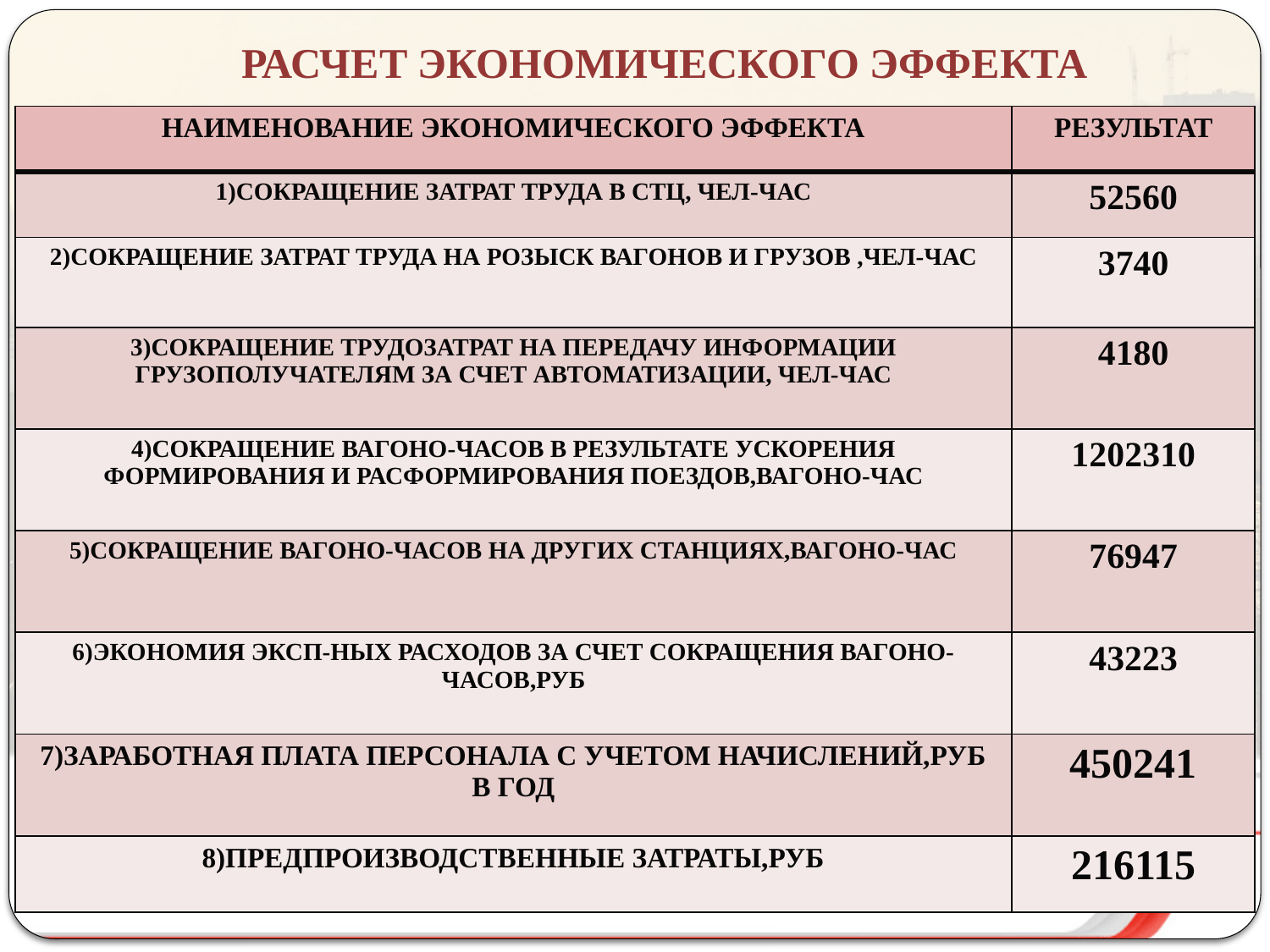

# РАСЧЕТ ЭКОНОМИЧЕСКОГО ЭФФЕКТА
| НАИМЕНОВАНИЕ ЭКОНОМИЧЕСКОГО ЭФФЕКТА | РЕЗУЛЬТАТ |
| --- | --- |
| 1)СОКРАЩЕНИЕ ЗАТРАТ ТРУДА В СТЦ, ЧЕЛ-ЧАС | 52560 |
| 2)СОКРАЩЕНИЕ ЗАТРАТ ТРУДА НА РОЗЫСК ВАГОНОВ И ГРУЗОВ ,ЧЕЛ-ЧАС | 3740 |
| 3)СОКРАЩЕНИЕ ТРУДОЗАТРАТ НА ПЕРЕДАЧУ ИНФОРМАЦИИ ГРУЗОПОЛУЧАТЕЛЯМ ЗА СЧЕТ АВТОМАТИЗАЦИИ, ЧЕЛ-ЧАС | 4180 |
| 4)СОКРАЩЕНИЕ ВАГОНО-ЧАСОВ В РЕЗУЛЬТАТЕ УСКОРЕНИЯ ФОРМИРОВАНИЯ И РАСФОРМИРОВАНИЯ ПОЕЗДОВ,ВАГОНО-ЧАС | 1202310 |
| 5)СОКРАЩЕНИЕ ВАГОНО-ЧАСОВ НА ДРУГИХ СТАНЦИЯХ,ВАГОНО-ЧАС | 76947 |
| 6)ЭКОНОМИЯ ЭКСП-НЫХ РАСХОДОВ ЗА СЧЕТ СОКРАЩЕНИЯ ВАГОНО-ЧАСОВ,РУБ | 43223 |
| 7)ЗАРАБОТНАЯ ПЛАТА ПЕРСОНАЛА С УЧЕТОМ НАЧИСЛЕНИЙ,РУБ В ГОД | 450241 |
| 8)ПРЕДПРОИЗВОДСТВЕННЫЕ ЗАТРАТЫ,РУБ | 216115 |